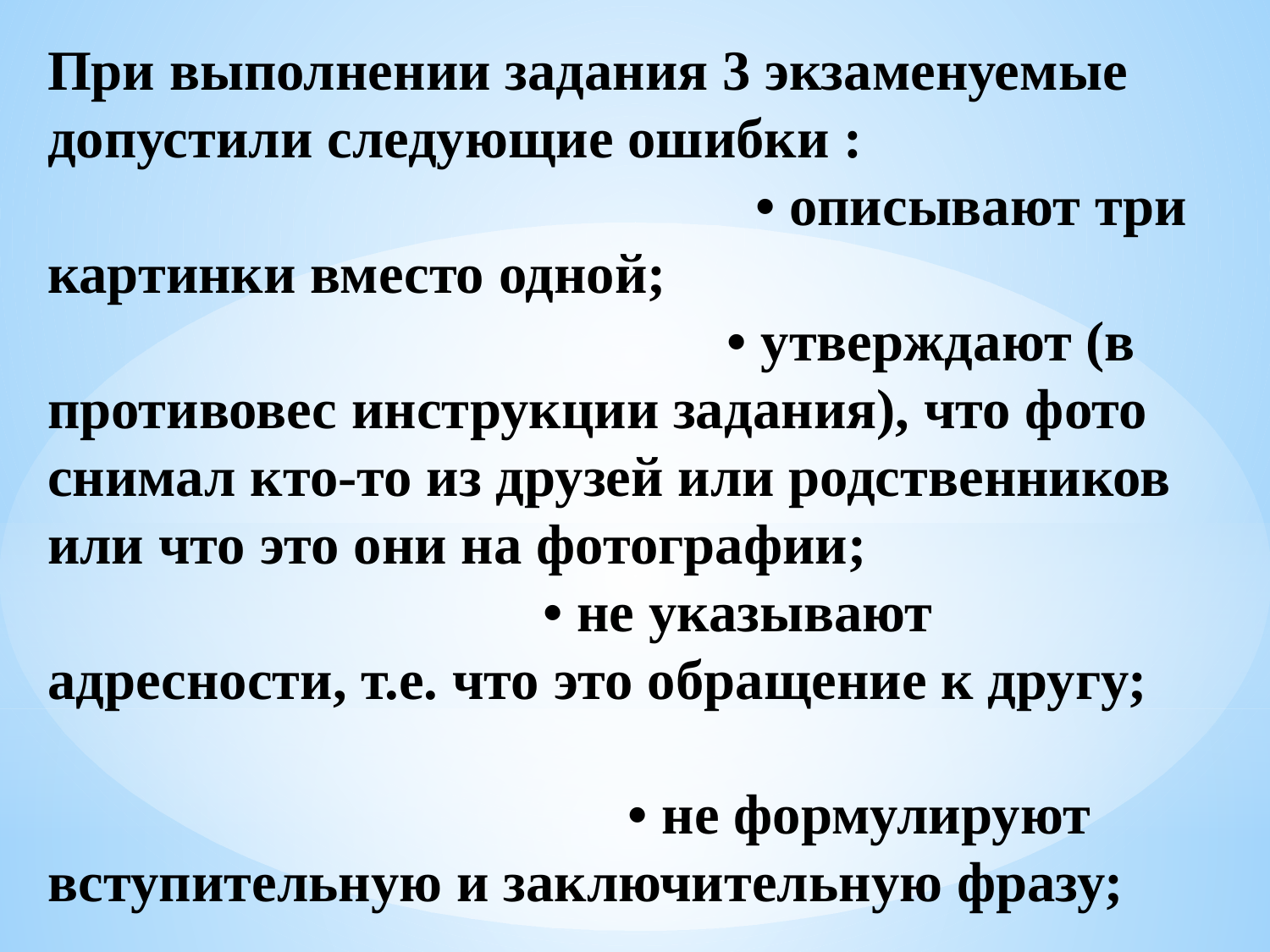

При выполнении задания 3 экзаменуемые допустили следующие ошибки :                                                                             • описывают три картинки вместо одной;                                                                                         • утверждают (в противовес инструкции задания), что фото снимал кто-то из друзей или родственников или что это они на фотографии;                                                              • не указывают адресности, т.е. что это обращение к другу;                                                                                                                                     • не формулируют вступительную и заключительную фразу;                                                                                                    • дают по одной фразе на каждый пункт плана;